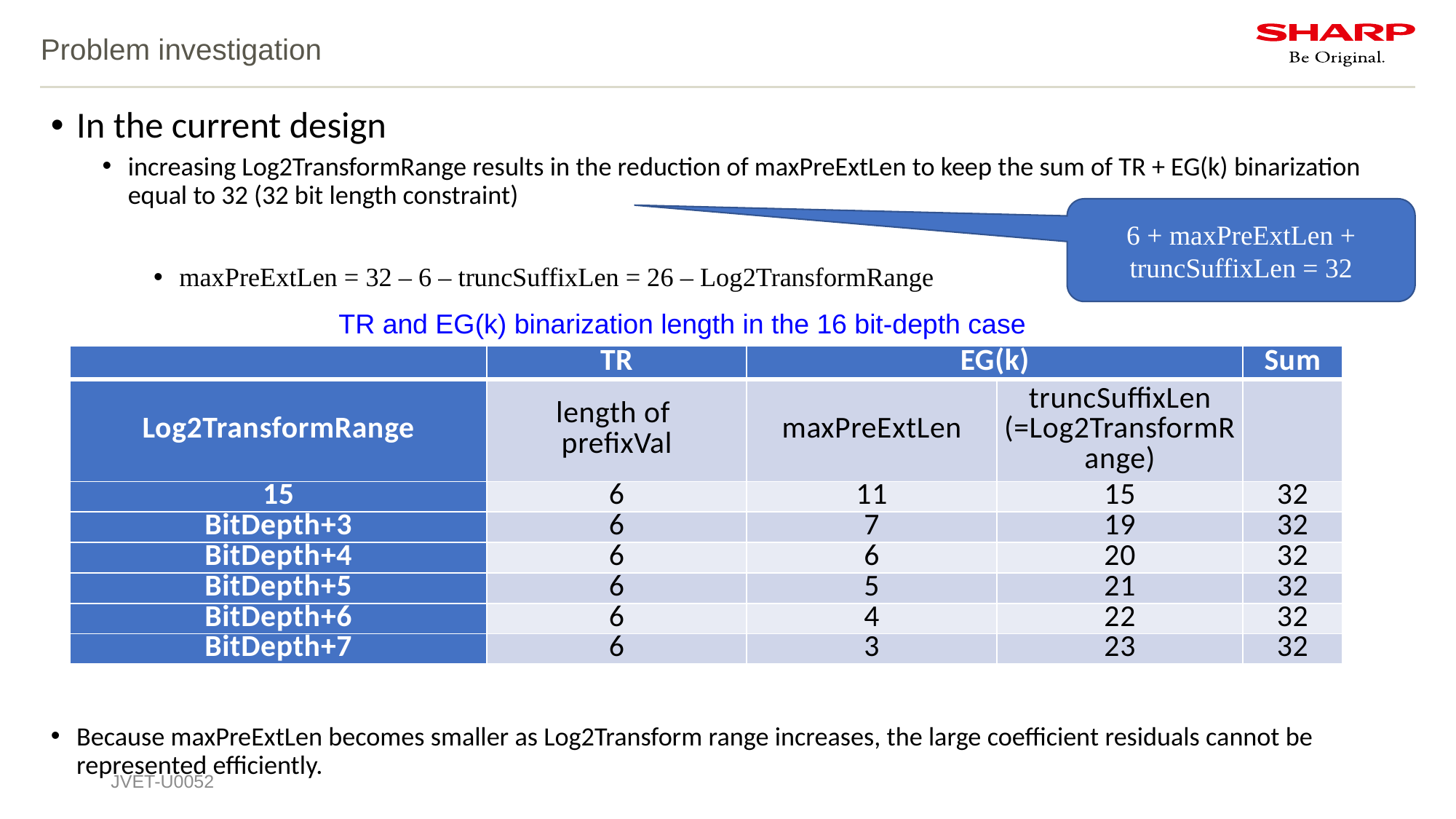

# Problem investigation
In the current design
increasing Log2TransformRange results in the reduction of maxPreExtLen to keep the sum of TR + EG(k) binarization equal to 32 (32 bit length constraint)

maxPreExtLen = 32 – 6 – truncSuffixLen = 26 – Log2TransformRange

Because maxPreExtLen becomes smaller as Log2Transform range increases, the large coefficient residuals cannot be represented efficiently.
6 + maxPreExtLen + truncSuffixLen = 32
TR and EG(k) binarization length in the 16 bit-depth case
|  | TR | EG(k) |  | Sum |
| --- | --- | --- | --- | --- |
| Log2TransformRange | length of prefixVal | maxPreExtLen | truncSuffixLen (=Log2TransformRange) |  |
| 15 | 6 | 11 | 15 | 32 |
| BitDepth+3 | 6 | 7 | 19 | 32 |
| BitDepth+4 | 6 | 6 | 20 | 32 |
| BitDepth+5 | 6 | 5 | 21 | 32 |
| BitDepth+6 | 6 | 4 | 22 | 32 |
| BitDepth+7 | 6 | 3 | 23 | 32 |
JVET-U0052